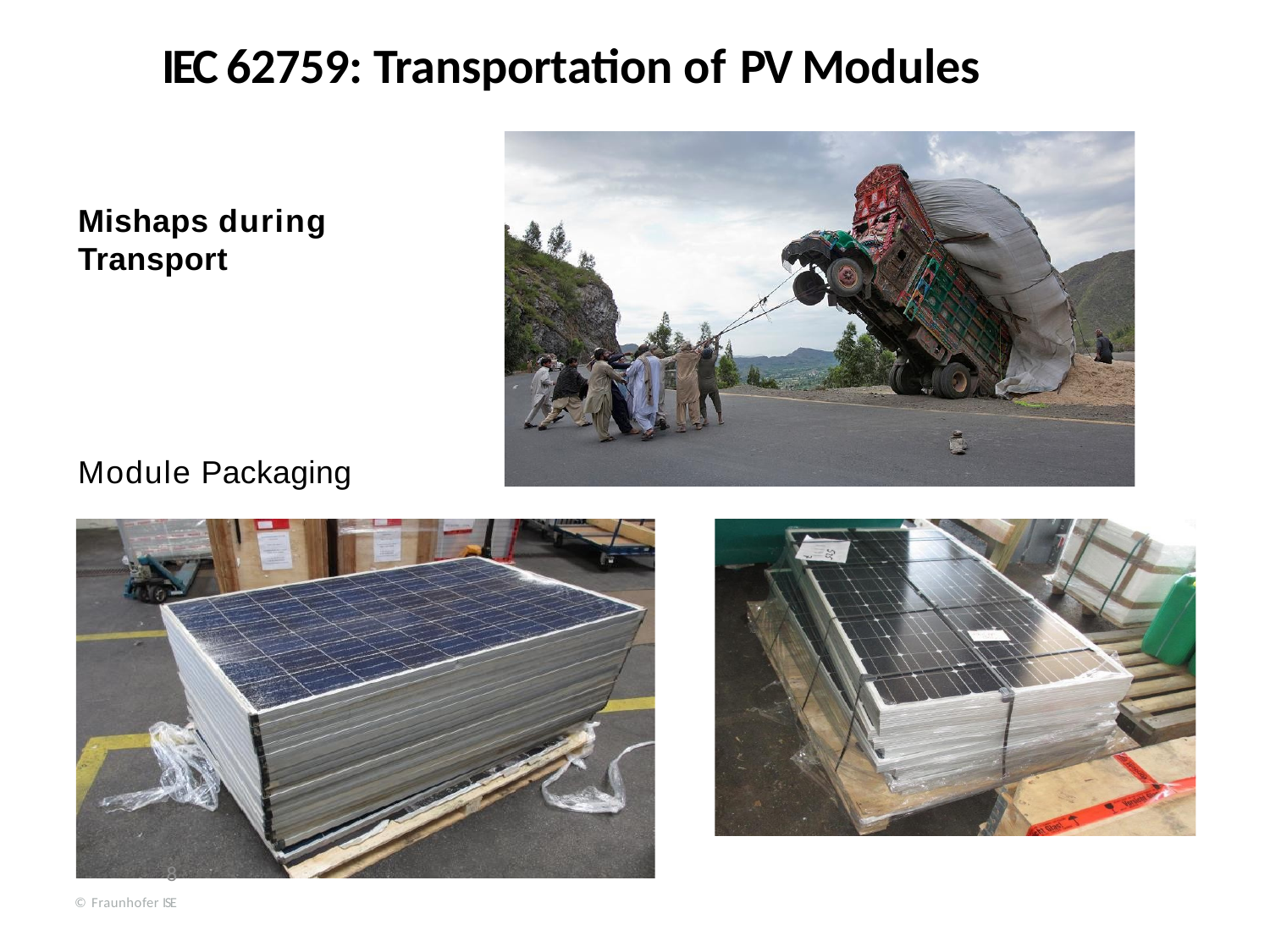

# IEC 62759: Transportation of PV Modules

Mishaps during
Transport
Module Packaging

8
© Fraunhofer ISE